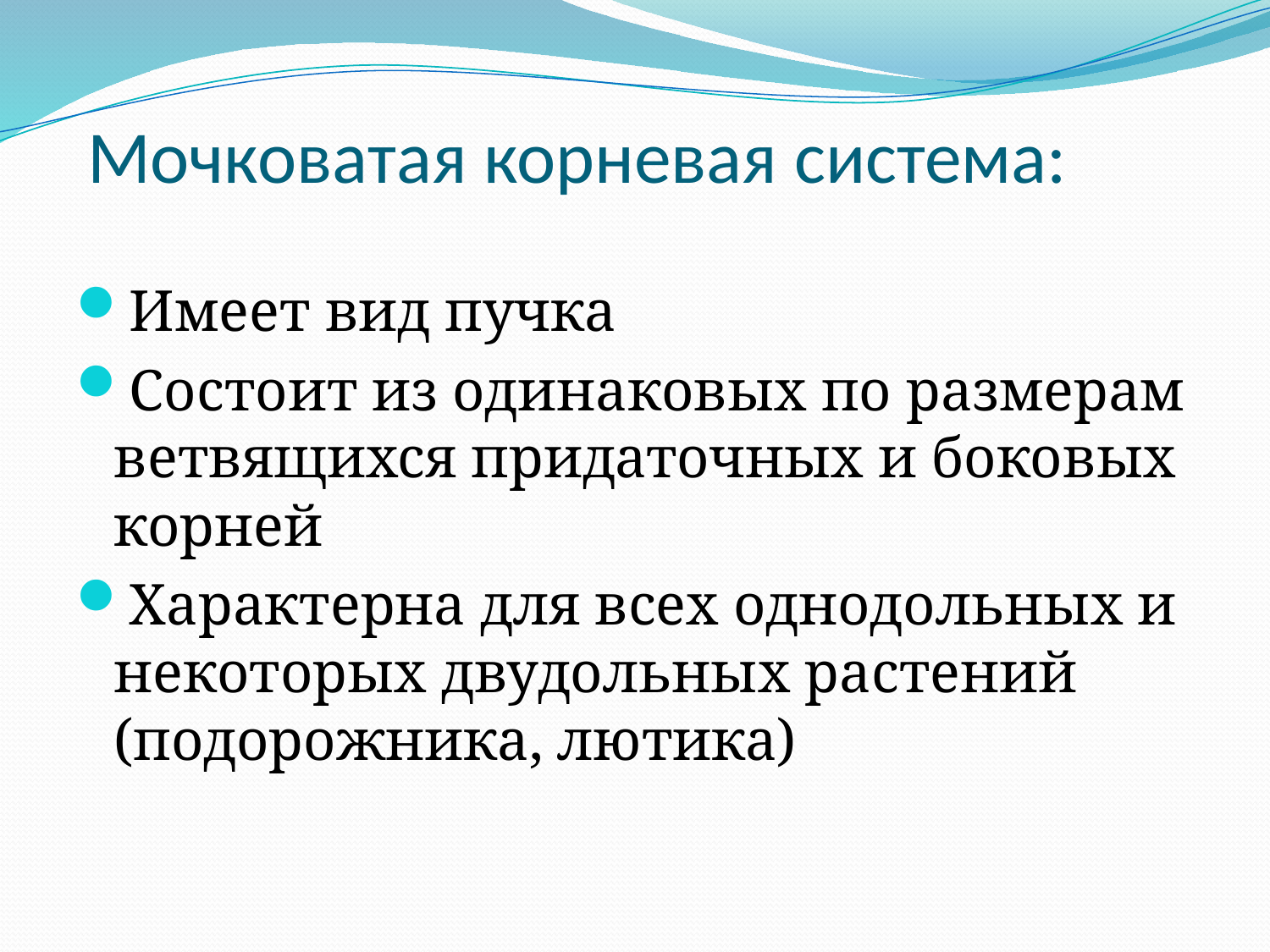

# Мочковатая корневая система:
Имеет вид пучка
Состоит из одинаковых по размерам ветвящихся придаточных и боковых корней
Характерна для всех однодольных и некоторых двудольных растений (подорожника, лютика)